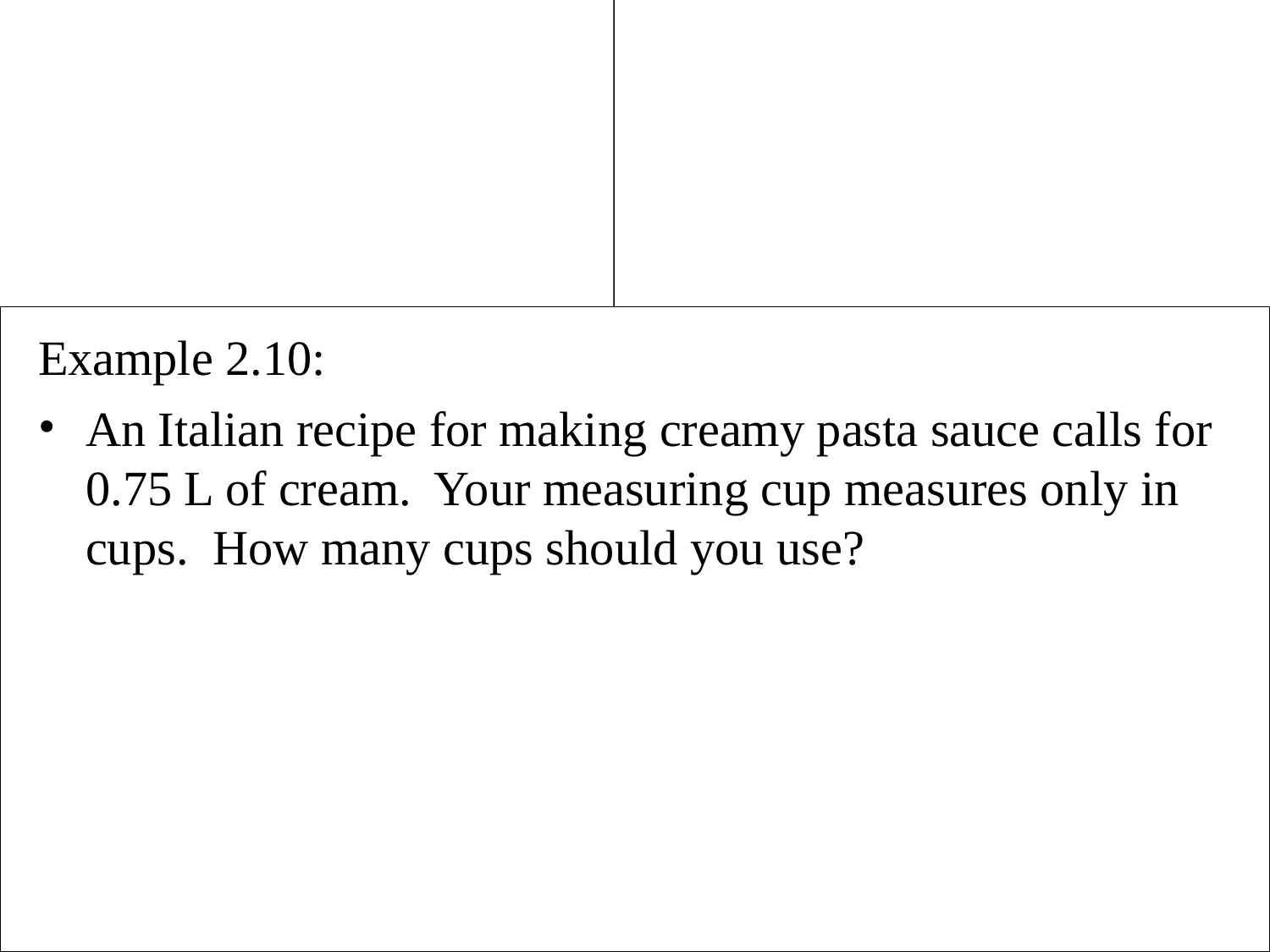

Example 2.10:
An Italian recipe for making creamy pasta sauce calls for 0.75 L of cream.  Your measuring cup measures only in cups.  How many cups should you use?